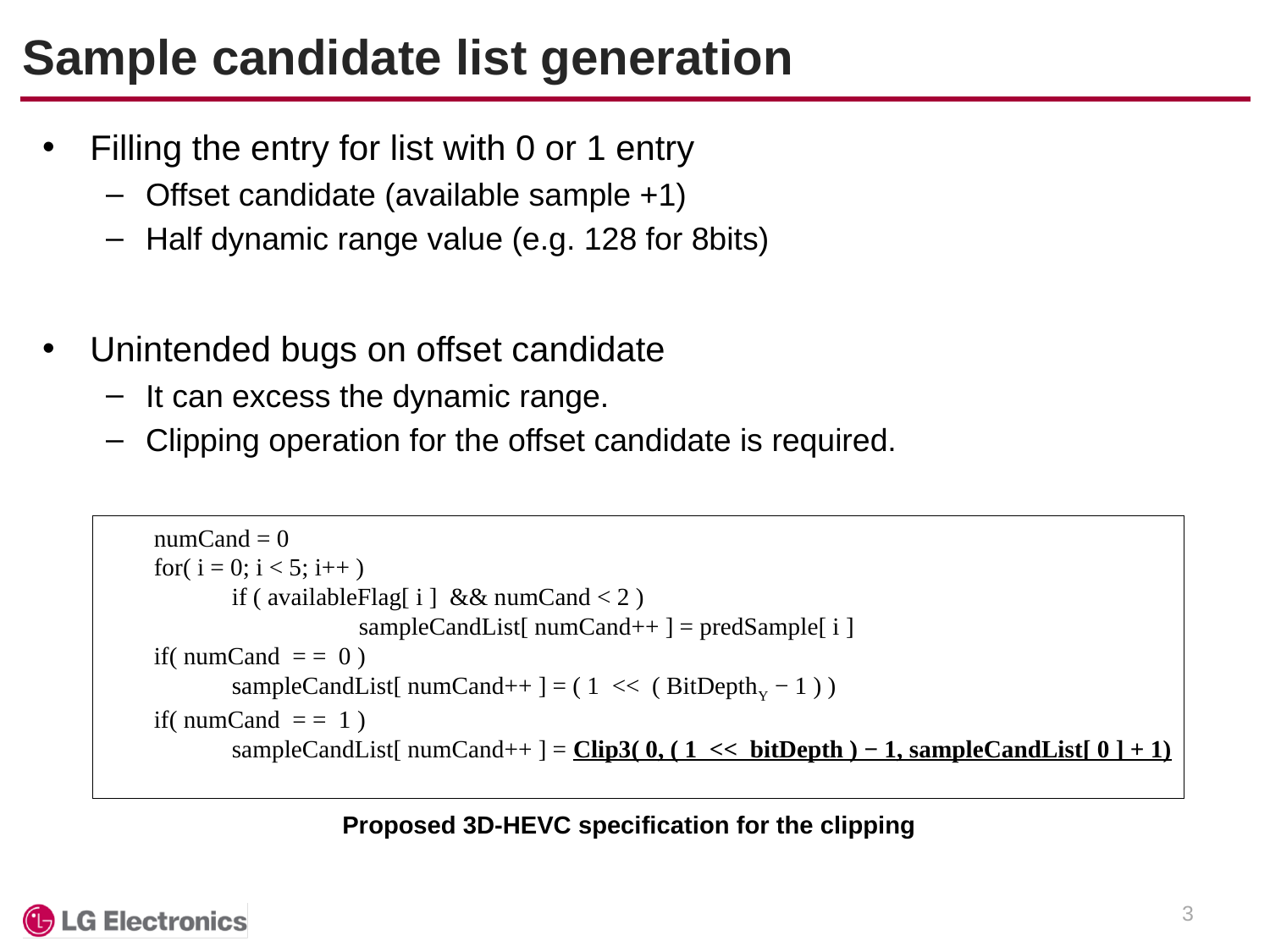

# Sample candidate list generation
Filling the entry for list with 0 or 1 entry
Offset candidate (available sample +1)
Half dynamic range value (e.g. 128 for 8bits)

Unintended bugs on offset candidate
It can excess the dynamic range.
Clipping operation for the offset candidate is required.
	numCand = 0
	for( i = 0; i < 5; i++ )
		if ( availableFlag[ i ]  && numCand < 2 )
			sampleCandList[ numCand++ ] = predSample[ i ]
	if( numCand  = =  0 )
		sampleCandList[ numCand++ ] = ( 1  <<  ( BitDepthY − 1 ) )
	if( numCand  = =  1 )
		sampleCandList[ numCand++ ] = Clip3( 0, ( 1  <<  bitDepth ) − 1, sampleCandList[ 0 ] + 1)

Proposed 3D-HEVC specification for the clipping
3